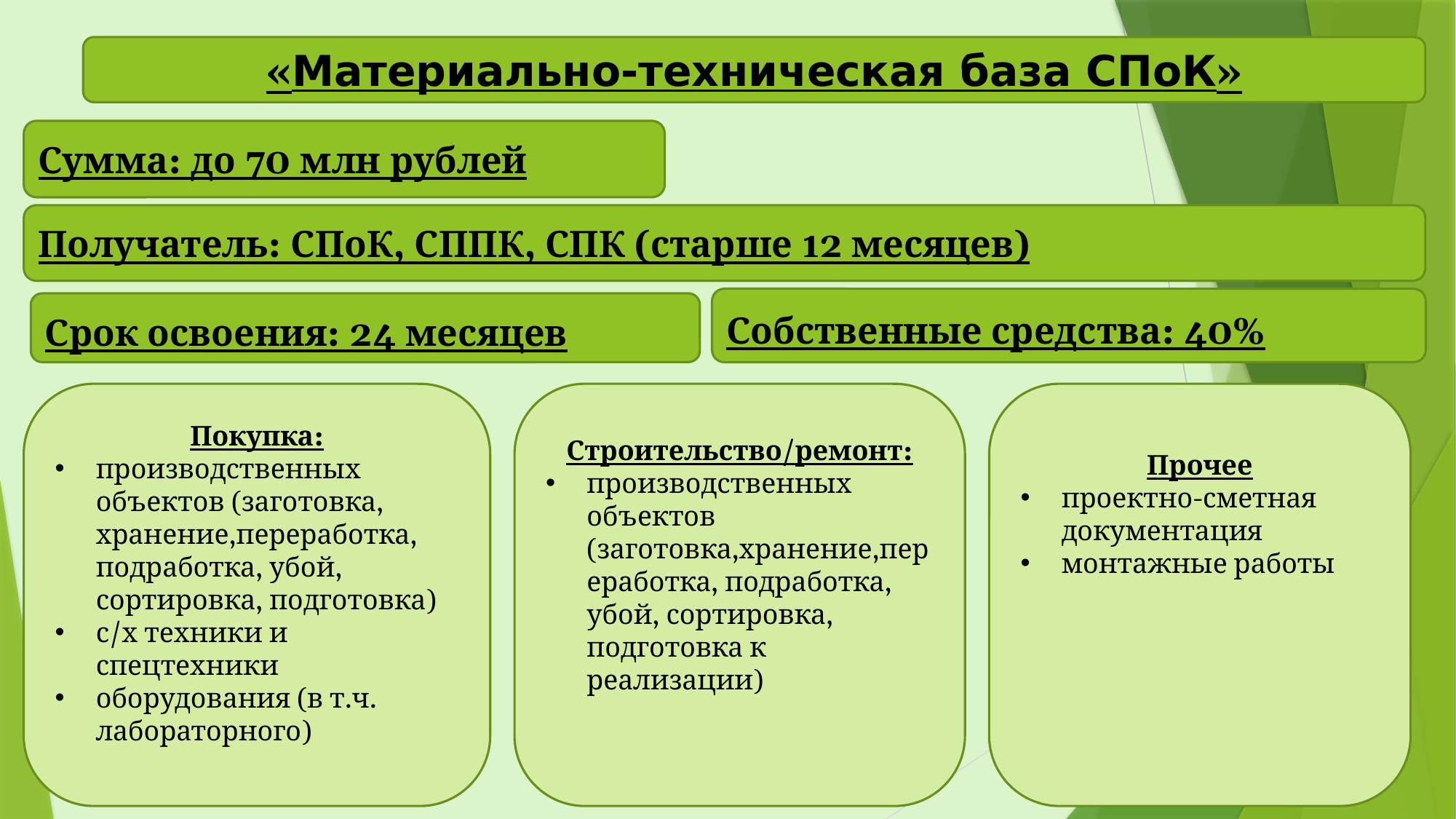

«Материально-техническая база СПоК»
Сумма: до 70 млн рублей
Получатель: СПоК, СППК, СПК (старше 12 месяцев)

Собственные средства: 40%

Срок освоения: 24 месяцев

Покупка:
производственных объектов (заготовка, хранение,переработка, подработка, убой, сортировка, подготовка)
с/х техники и спецтехники
оборудования (в т.ч. лабораторного)

Строительство/ремонт:
производственных объектов (заготовка,хранение,переработка, подработка, убой, сортировка, подготовка к реализации)

Прочее
проектно-сметная документация
монтажные работы